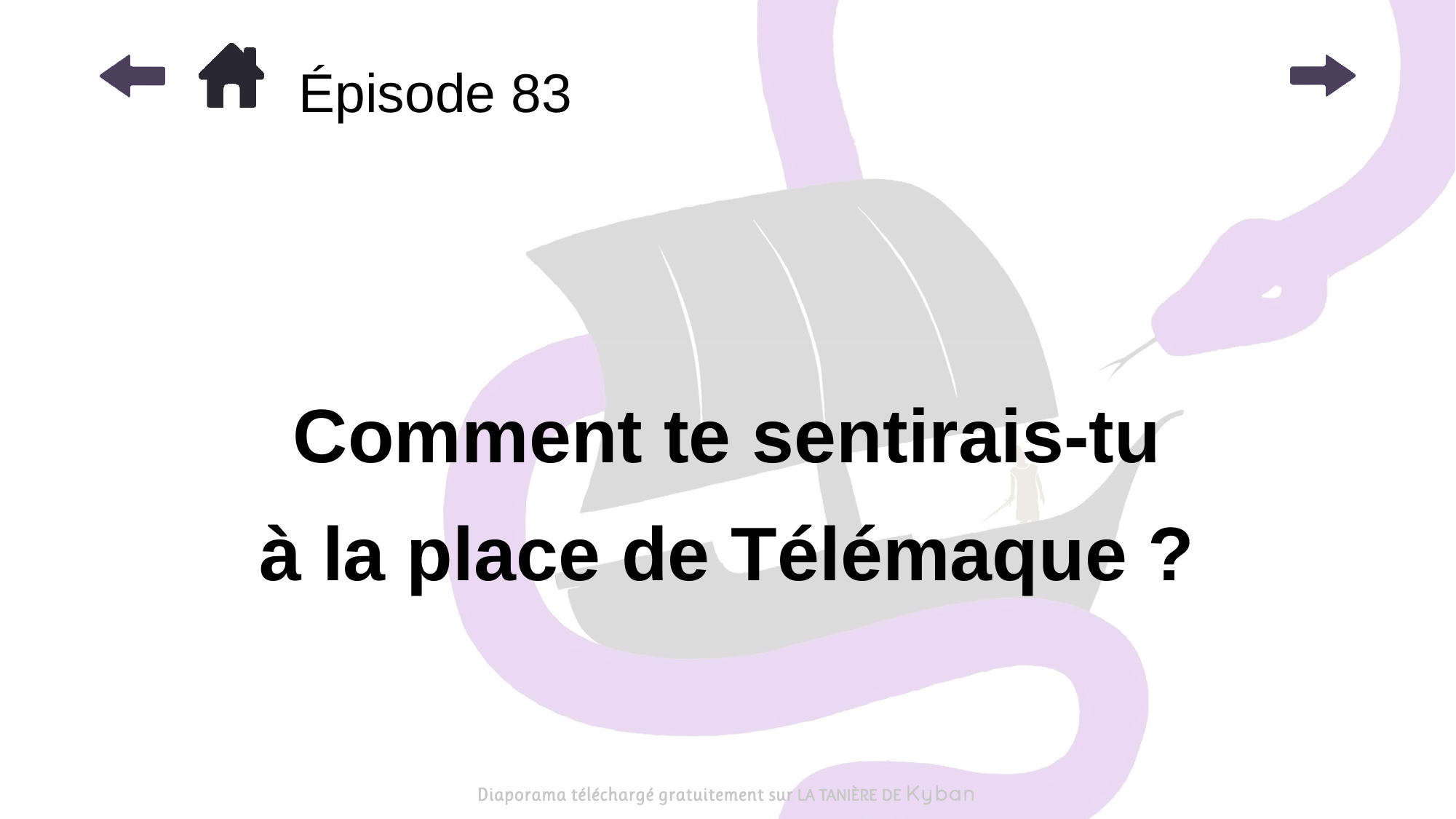

# Épisode 83
Comment te sentirais-tu
à la place de Télémaque ?